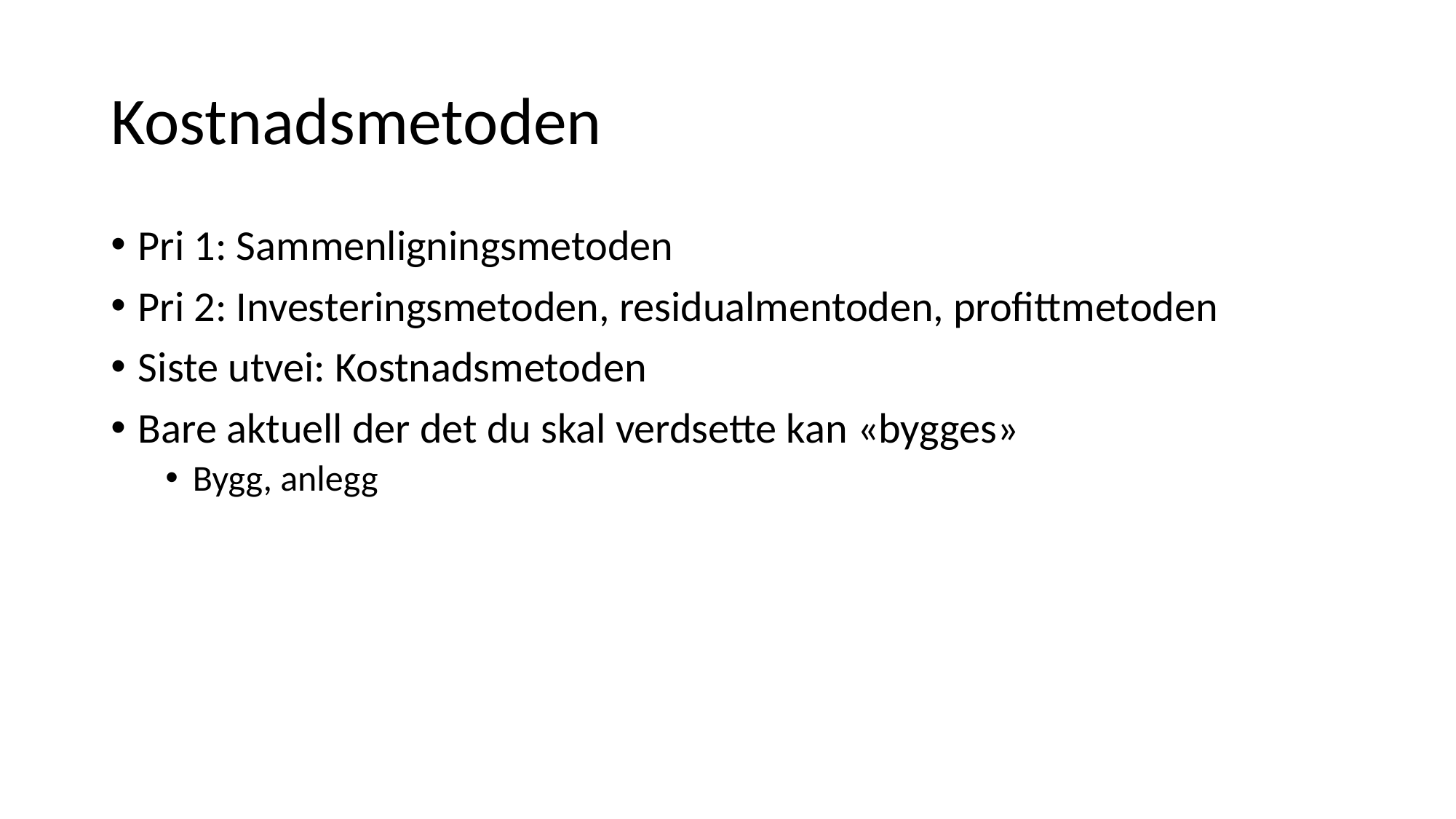

# Kostnadsmetoden
Pri 1: Sammenligningsmetoden
Pri 2: Investeringsmetoden, residualmentoden, profittmetoden
Siste utvei: Kostnadsmetoden
Bare aktuell der det du skal verdsette kan «bygges»
Bygg, anlegg